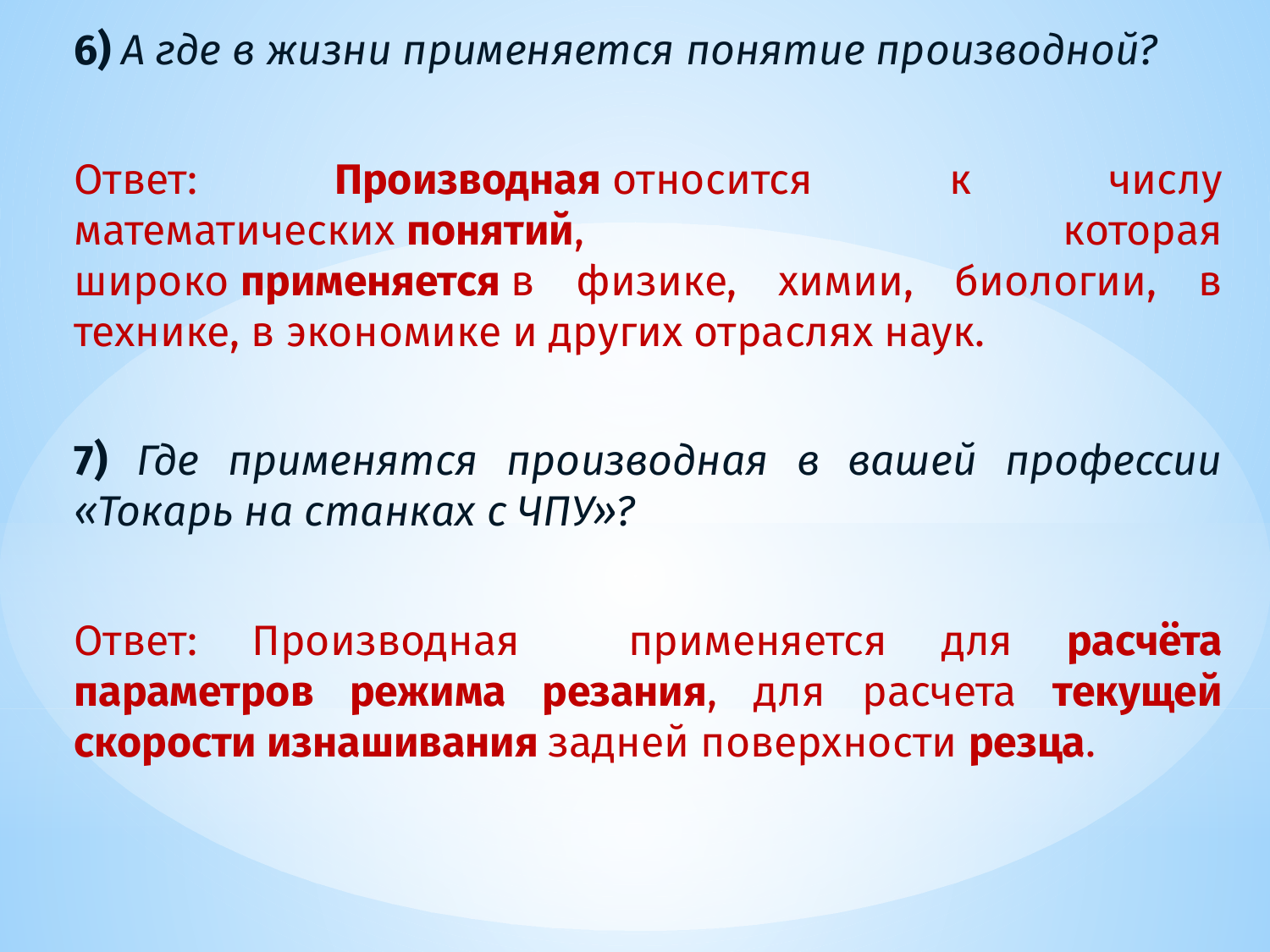

6) А где в жизни применяется понятие производной?

Ответ: Производная относится к числу математических понятий, которая широко применяется в физике, химии, биологии, в технике, в экономике и других отраслях наук.

7) Где применятся производная в вашей профессии «Токарь на станках с ЧПУ»?

Ответ: Производная  применяется для расчёта параметров режима резания, для расчета текущей скорости изнашивания задней поверхности резца.